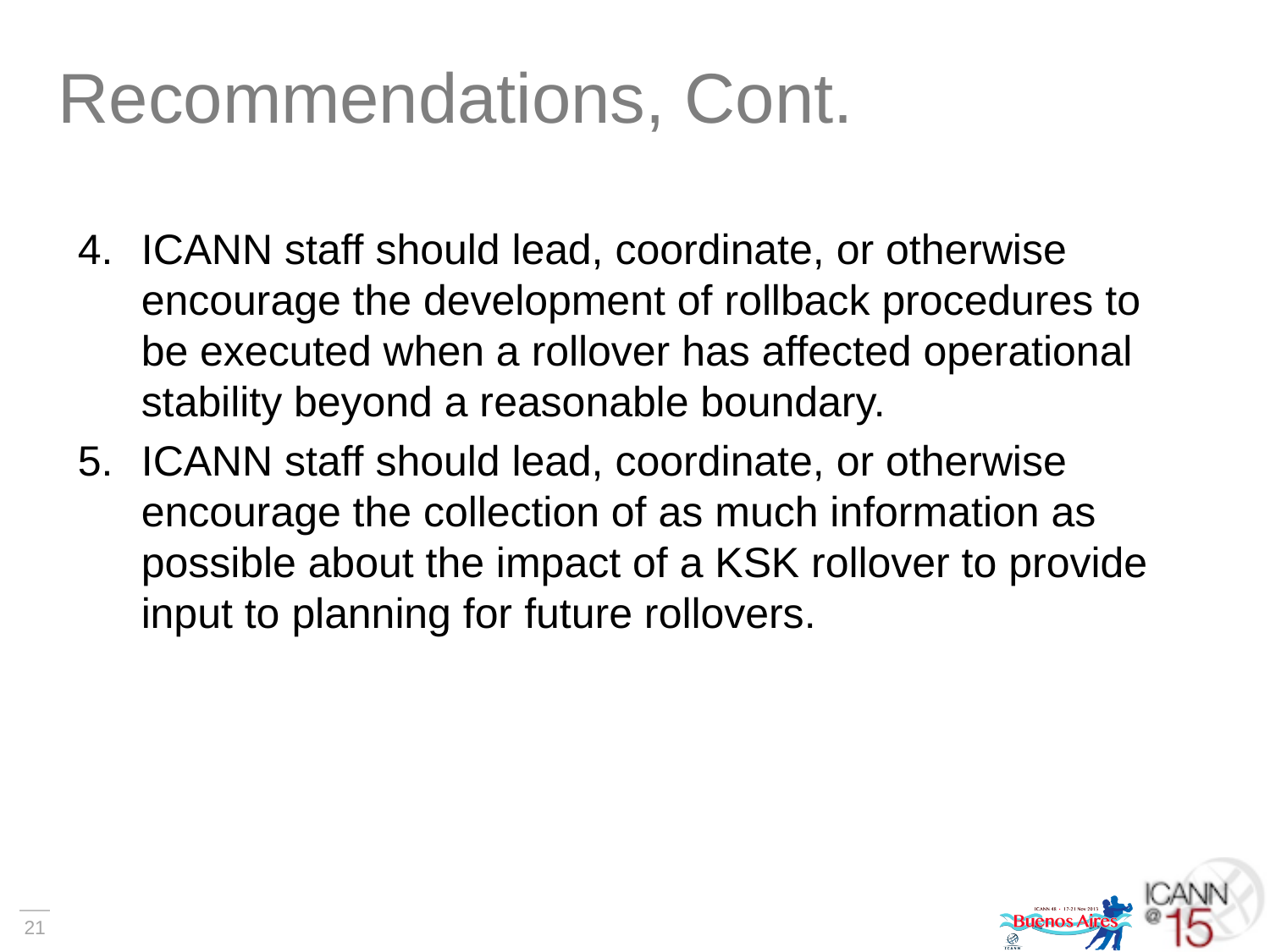

# Recommendations, Cont.
ICANN staff should lead, coordinate, or otherwise encourage the development of rollback procedures to be executed when a rollover has affected operational stability beyond a reasonable boundary.
ICANN staff should lead, coordinate, or otherwise encourage the collection of as much information as possible about the impact of a KSK rollover to provide input to planning for future rollovers.